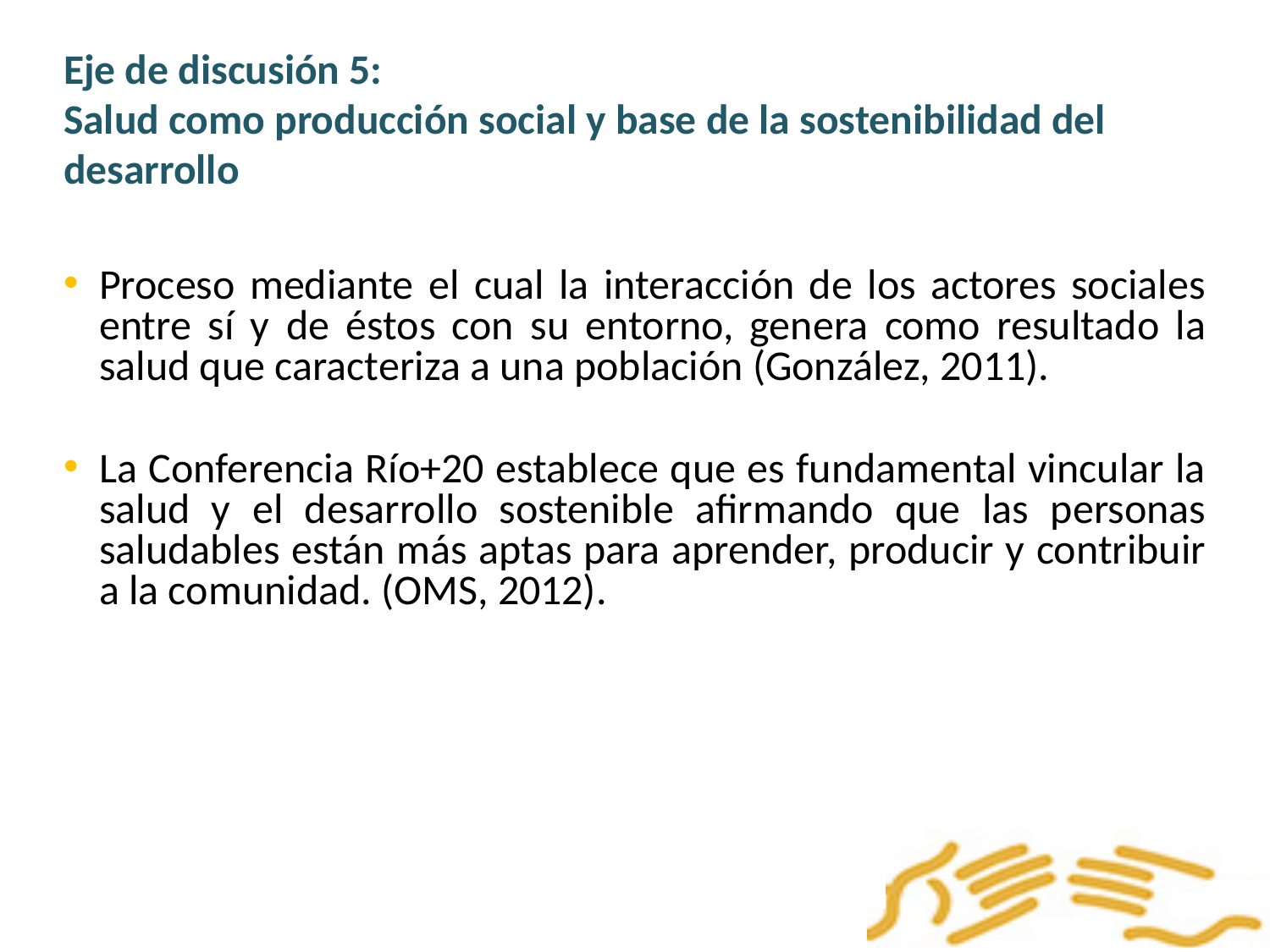

Eje de discusión 5:
Salud como producción social y base de la sostenibilidad del desarrollo
Proceso mediante el cual la interacción de los actores sociales entre sí y de éstos con su entorno, genera como resultado la salud que caracteriza a una población (González, 2011).

La Conferencia Río+20 establece que es fundamental vincular la salud y el desarrollo sostenible afirmando que las personas saludables están más aptas para aprender, producir y contribuir a la comunidad. (OMS, 2012).